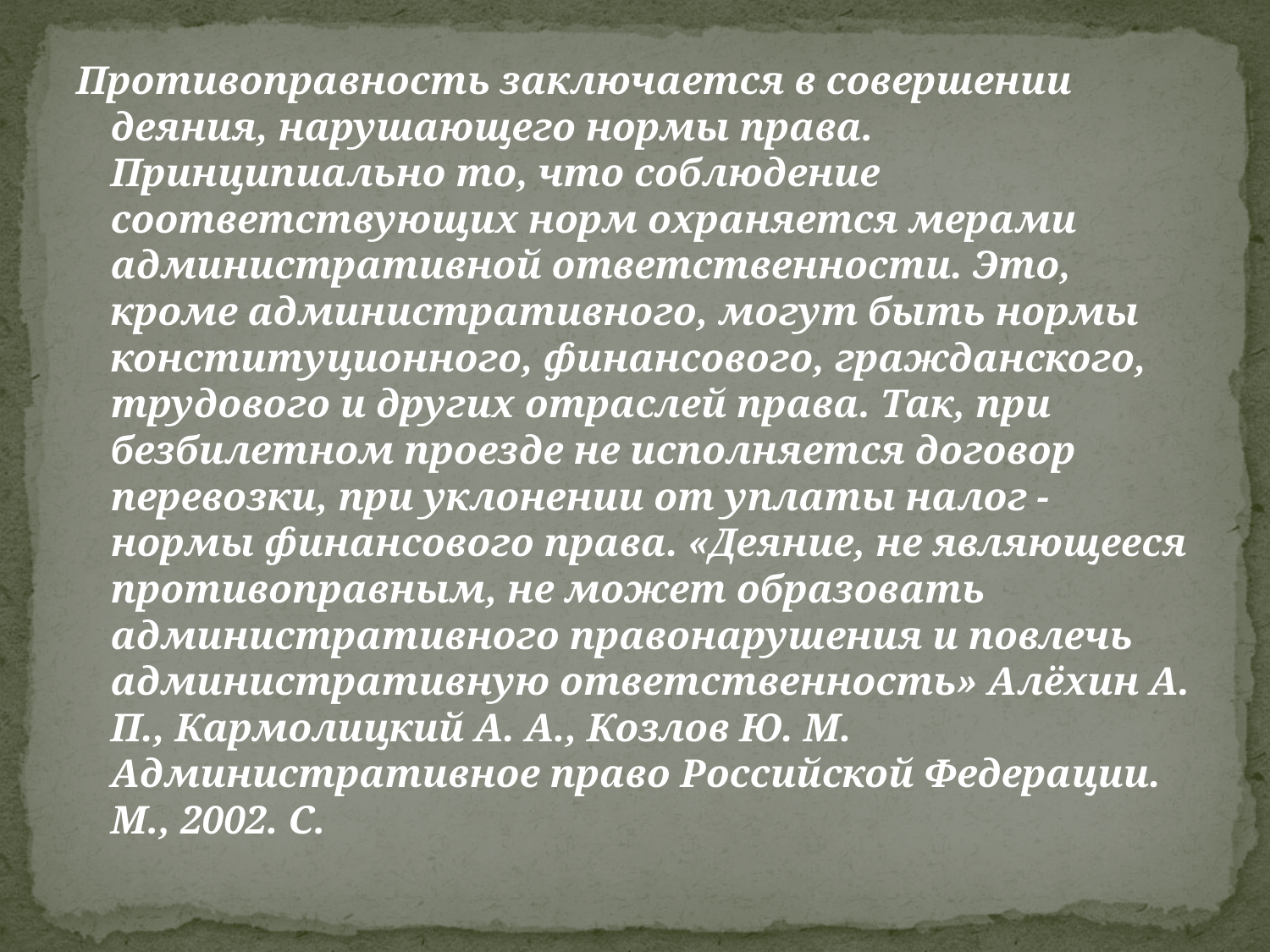

Противоправность заключается в совершении деяния, нарушающего нормы права. Принципиально то, что соблюдение соответствующих норм охраняется мерами административной ответственности. Это, кроме административного, могут быть нормы конституционного, финансового, гражданского, трудового и других отраслей права. Так, при безбилетном проезде не исполняется договор перевозки, при уклонении от уплаты налог - нормы финансового права. «Деяние, не являющееся противоправным, не может образовать административного правонарушения и повлечь административную ответственность» Алёхин А. П., Кармолицкий А. А., Козлов Ю. М. Административное право Российской Федерации. М., 2002. С.